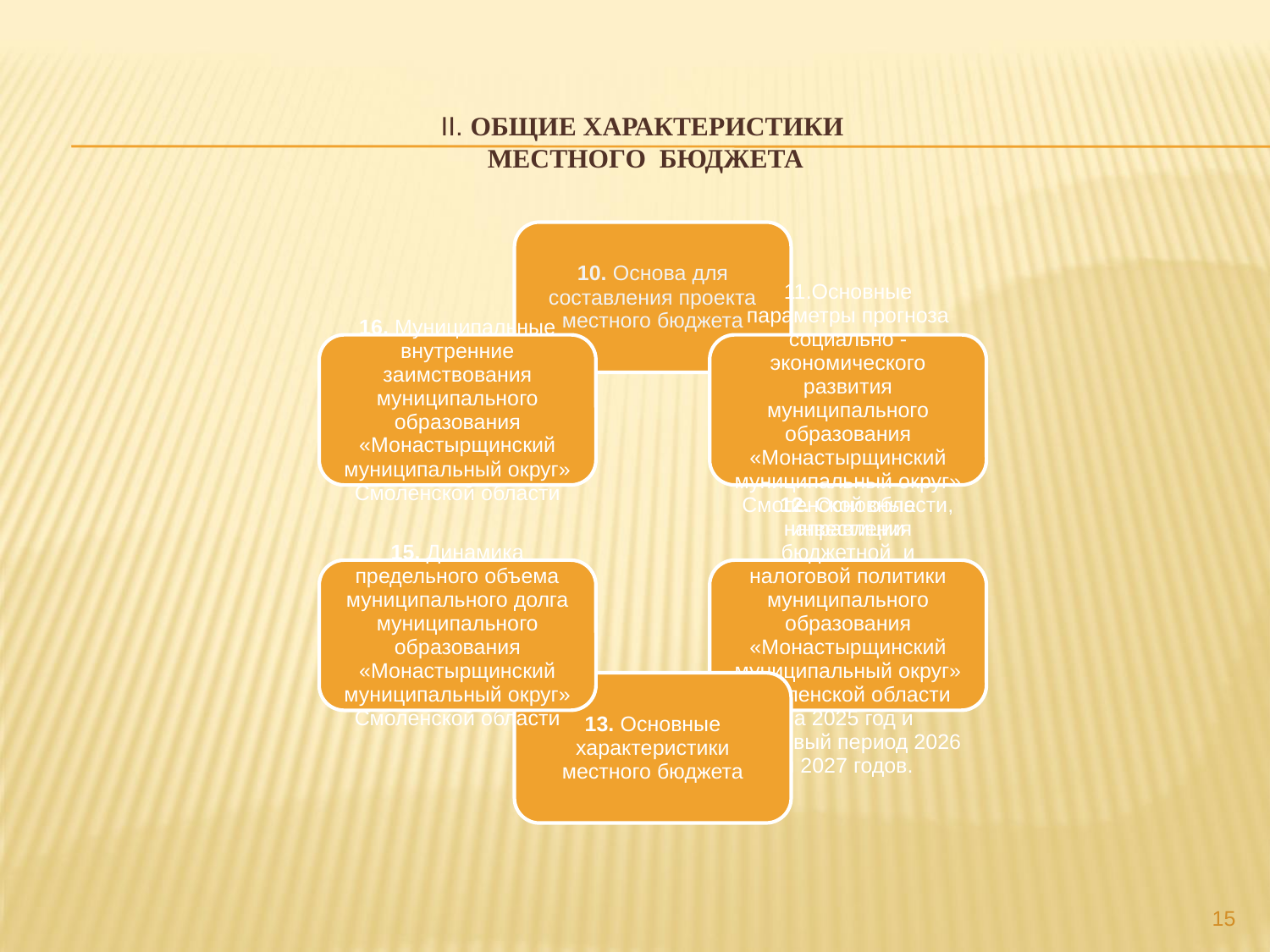

# II. Общие характеристики местного  бюджета

15